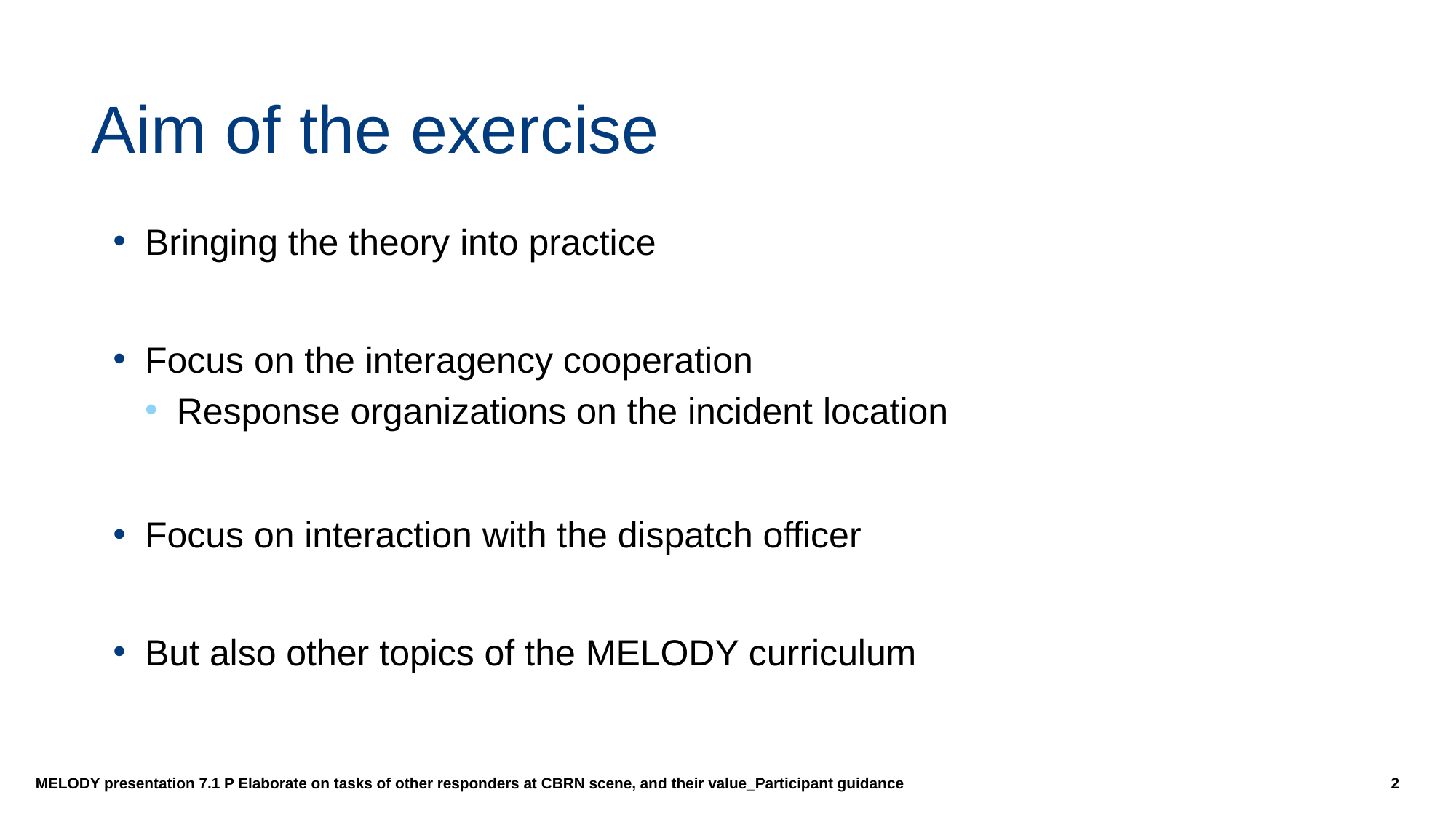

# Aim of the exercise
Bringing the theory into practice

Focus on the interagency cooperation
Response organizations on the incident location

Focus on interaction with the dispatch officer

But also other topics of the MELODY curriculum

MELODY presentation 7.1 P Elaborate on tasks of other responders at CBRN scene, and their value_Participant guidance
2